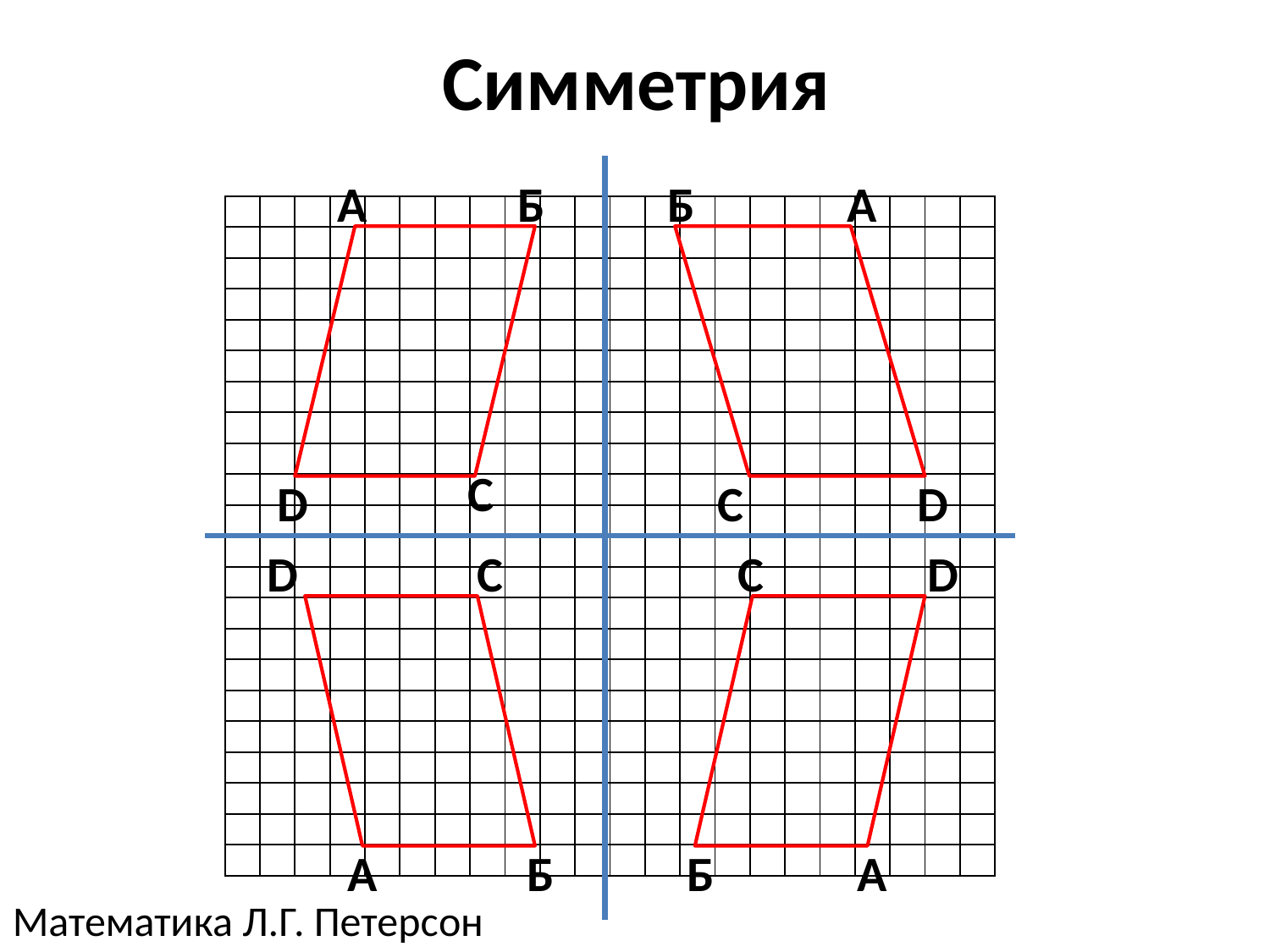

# Симметрия
А
Б
Б
А
|  |  |  |  |  |  |  |  |  |  |  |  |  |  |  |  |  |  |  |  |  |  |
| --- | --- | --- | --- | --- | --- | --- | --- | --- | --- | --- | --- | --- | --- | --- | --- | --- | --- | --- | --- | --- | --- |
|  |  |  |  |  |  |  |  |  |  |  |  |  |  |  |  |  |  |  |  |  |  |
|  |  |  |  |  |  |  |  |  |  |  |  |  |  |  |  |  |  |  |  |  |  |
|  |  |  |  |  |  |  |  |  |  |  |  |  |  |  |  |  |  |  |  |  |  |
|  |  |  |  |  |  |  |  |  |  |  |  |  |  |  |  |  |  |  |  |  |  |
|  |  |  |  |  |  |  |  |  |  |  |  |  |  |  |  |  |  |  |  |  |  |
|  |  |  |  |  |  |  |  |  |  |  |  |  |  |  |  |  |  |  |  |  |  |
|  |  |  |  |  |  |  |  |  |  |  |  |  |  |  |  |  |  |  |  |  |  |
|  |  |  |  |  |  |  |  |  |  |  |  |  |  |  |  |  |  |  |  |  |  |
|  |  |  |  |  |  |  |  |  |  |  |  |  |  |  |  |  |  |  |  |  |  |
|  |  |  |  |  |  |  |  |  |  |  |  |  |  |  |  |  |  |  |  |  |  |
|  |  |  |  |  |  |  |  |  |  |  |  |  |  |  |  |  |  |  |  |  |  |
|  |  |  |  |  |  |  |  |  |  |  |  |  |  |  |  |  |  |  |  |  |  |
|  |  |  |  |  |  |  |  |  |  |  |  |  |  |  |  |  |  |  |  |  |  |
|  |  |  |  |  |  |  |  |  |  |  |  |  |  |  |  |  |  |  |  |  |  |
|  |  |  |  |  |  |  |  |  |  |  |  |  |  |  |  |  |  |  |  |  |  |
|  |  |  |  |  |  |  |  |  |  |  |  |  |  |  |  |  |  |  |  |  |  |
|  |  |  |  |  |  |  |  |  |  |  |  |  |  |  |  |  |  |  |  |  |  |
|  |  |  |  |  |  |  |  |  |  |  |  |  |  |  |  |  |  |  |  |  |  |
|  |  |  |  |  |  |  |  |  |  |  |  |  |  |  |  |  |  |  |  |  |  |
|  |  |  |  |  |  |  |  |  |  |  |  |  |  |  |  |  |  |  |  |  |  |
|  |  |  |  |  |  |  |  |  |  |  |  |  |  |  |  |  |  |  |  |  |  |

С
D
С
D
D
С
С
D

А
Б
Б
А
Математика Л.Г. Петерсон